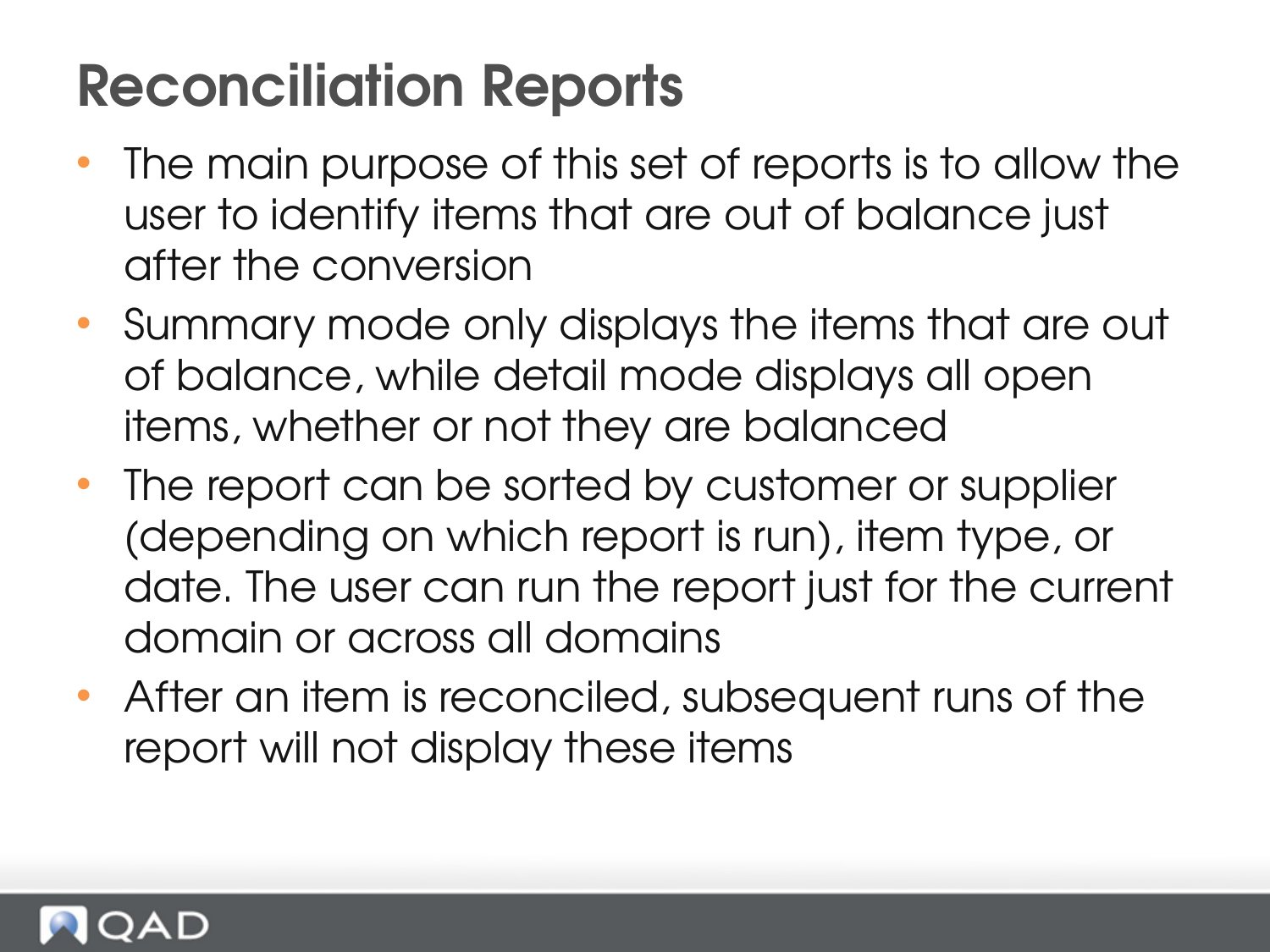

# Reconciliation Reports
The main purpose of this set of reports is to allow the user to identify items that are out of balance just after the conversion
Summary mode only displays the items that are out of balance, while detail mode displays all open items, whether or not they are balanced
The report can be sorted by customer or supplier (depending on which report is run), item type, or date. The user can run the report just for the current domain or across all domains
After an item is reconciled, subsequent runs of the report will not display these items